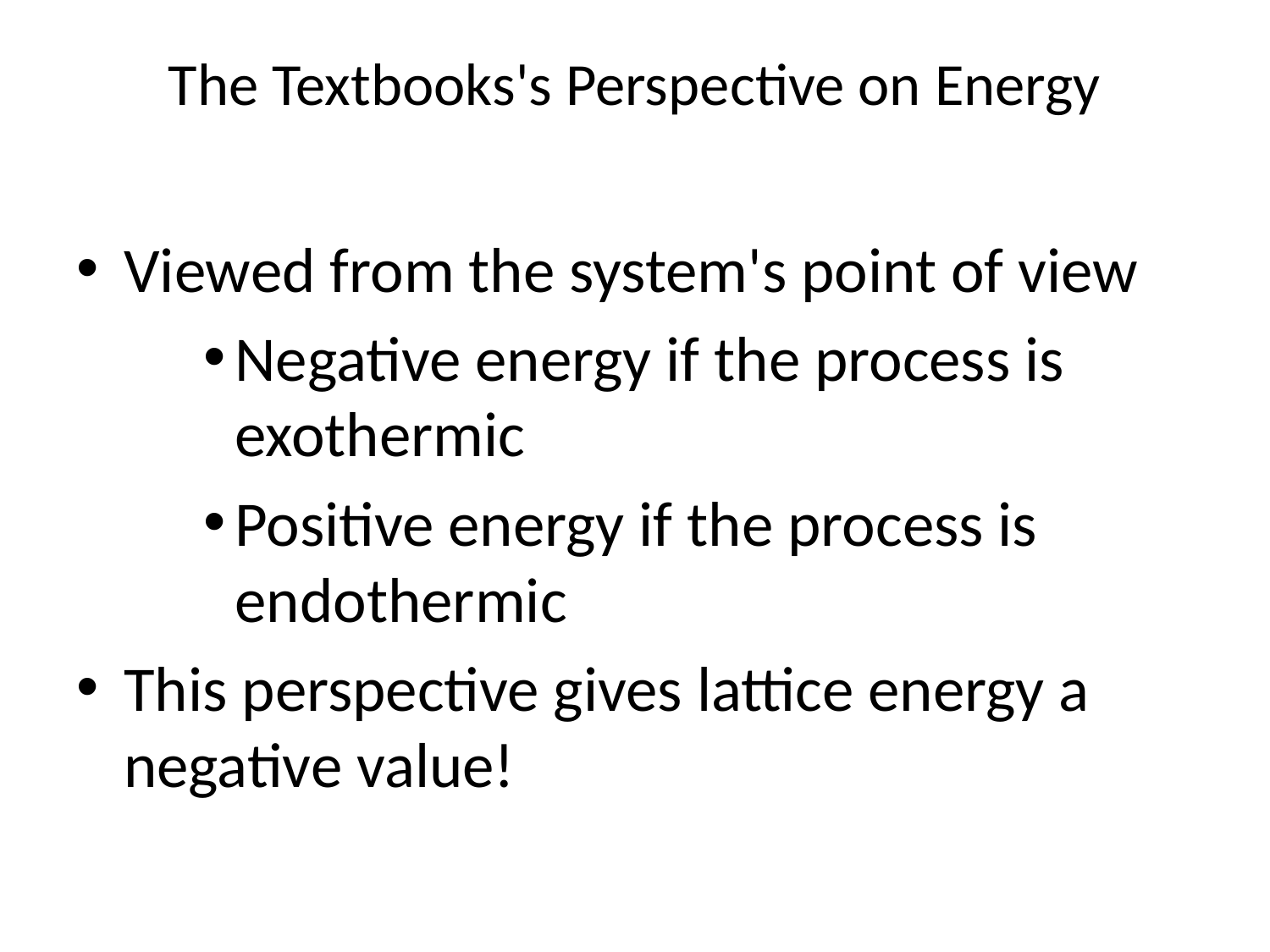

# The Textbooks's Perspective on Energy
Viewed from the system's point of view
Negative energy if the process is exothermic
Positive energy if the process is endothermic
This perspective gives lattice energy a negative value!